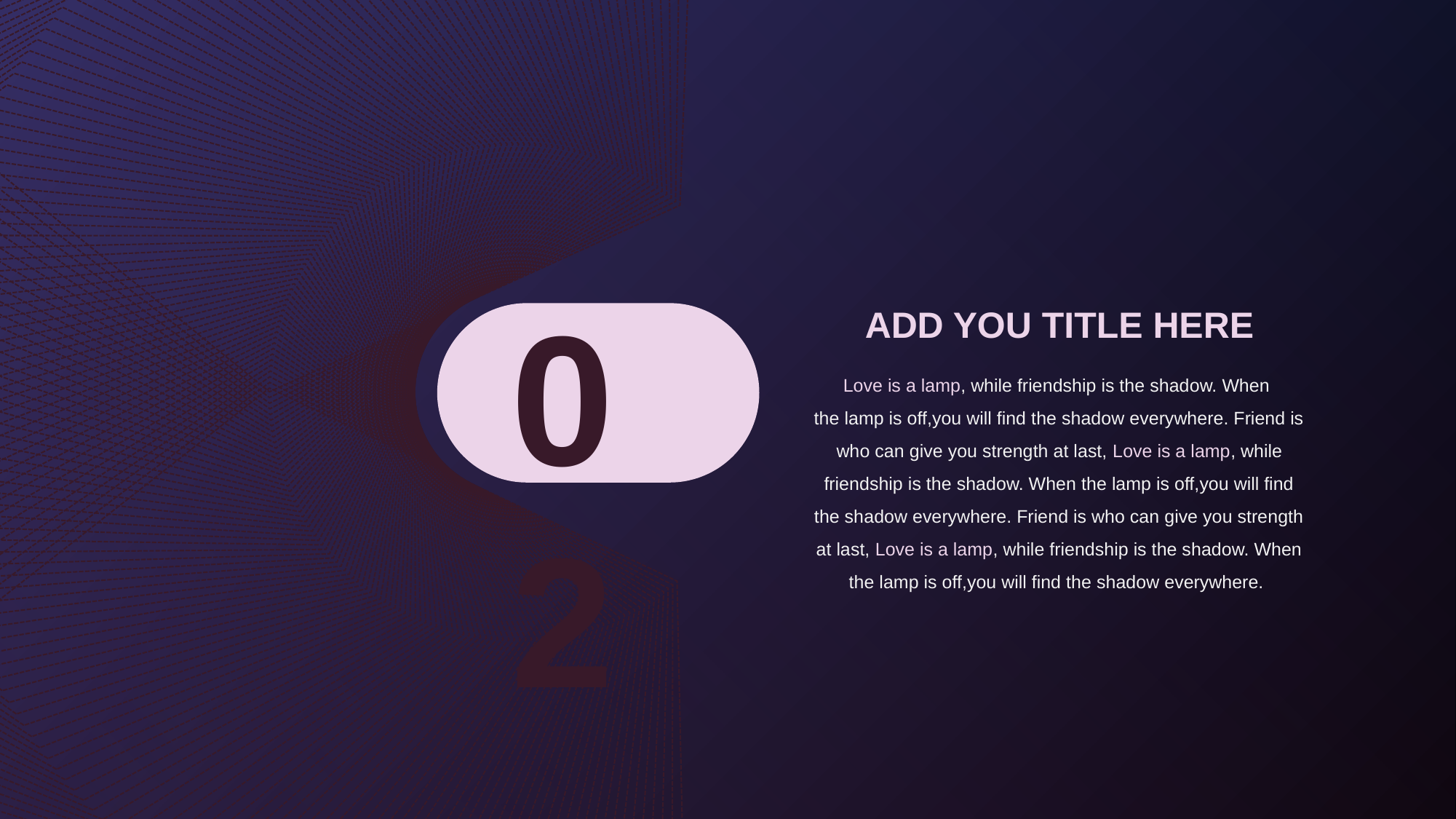

02

ADD YOU TITLE HERE

Love is a lamp, while friendship is the shadow. When
the lamp is off,you will find the shadow everywhere. Friend is who can give you strength at last, Love is a lamp, while friendship is the shadow. When the lamp is off,you will find the shadow everywhere. Friend is who can give you strength at last, Love is a lamp, while friendship is the shadow. When the lamp is off,you will find the shadow everywhere.